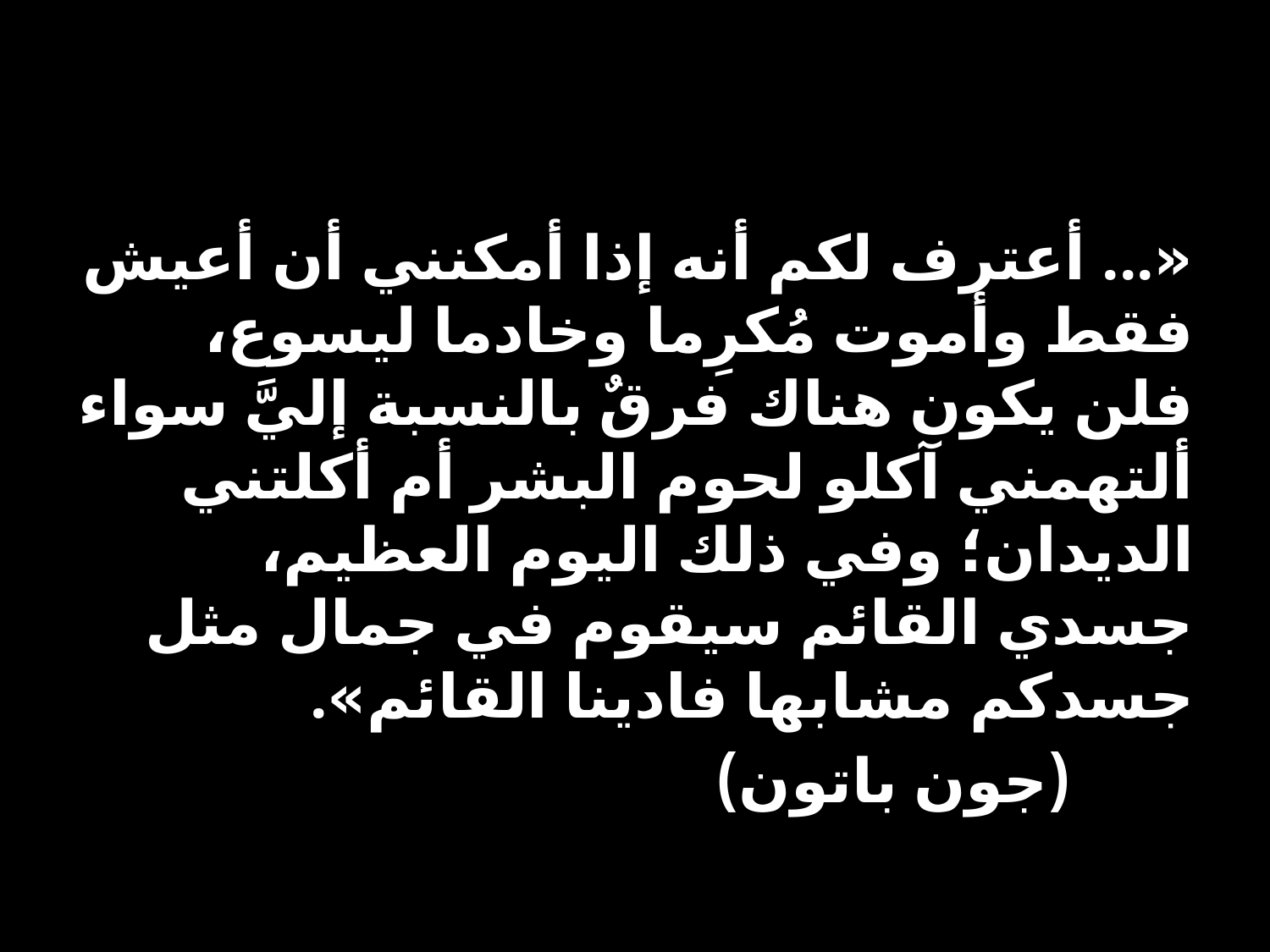

#

«... أعترف لكم أنه إذا أمكنني أن أعيش فقط وأموت مُكرِما وخادما ليسوع، فلن يكون هناك فرقٌ بالنسبة إليَّ سواء ألتهمني آكلو لحوم البشر أم أكلتني الديدان؛ وفي ذلك اليوم العظيم، جسدي القائم سيقوم في جمال مثل جسدكم مشابها فادينا القائم».
						(جون باتون)